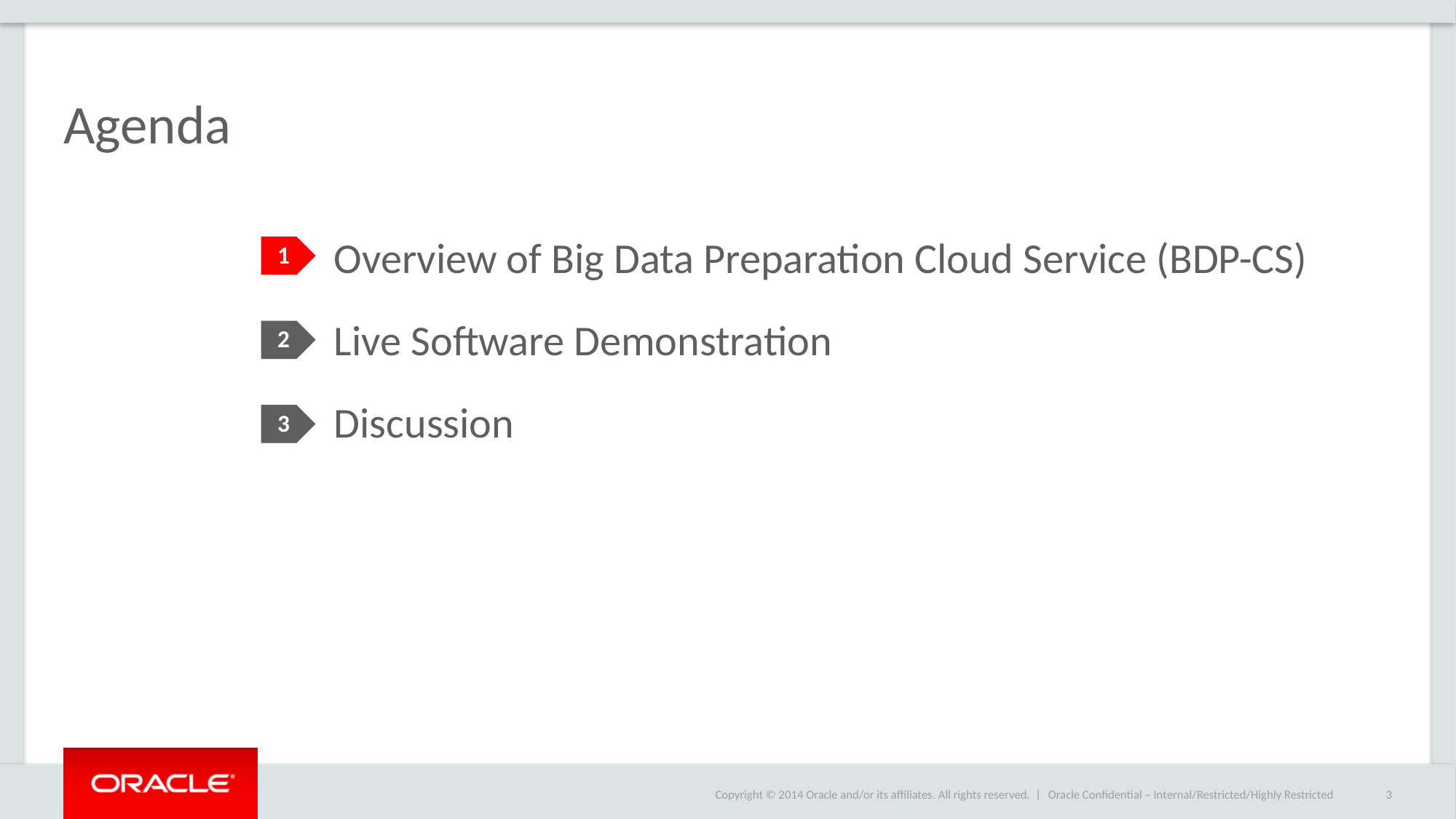

# Agenda
Overview of Big Data Preparation Cloud Service (BDP-CS)
Live Software Demonstration
Discussion
1
2
3
Oracle Confidential – Internal/Restricted/Highly Restricted
3